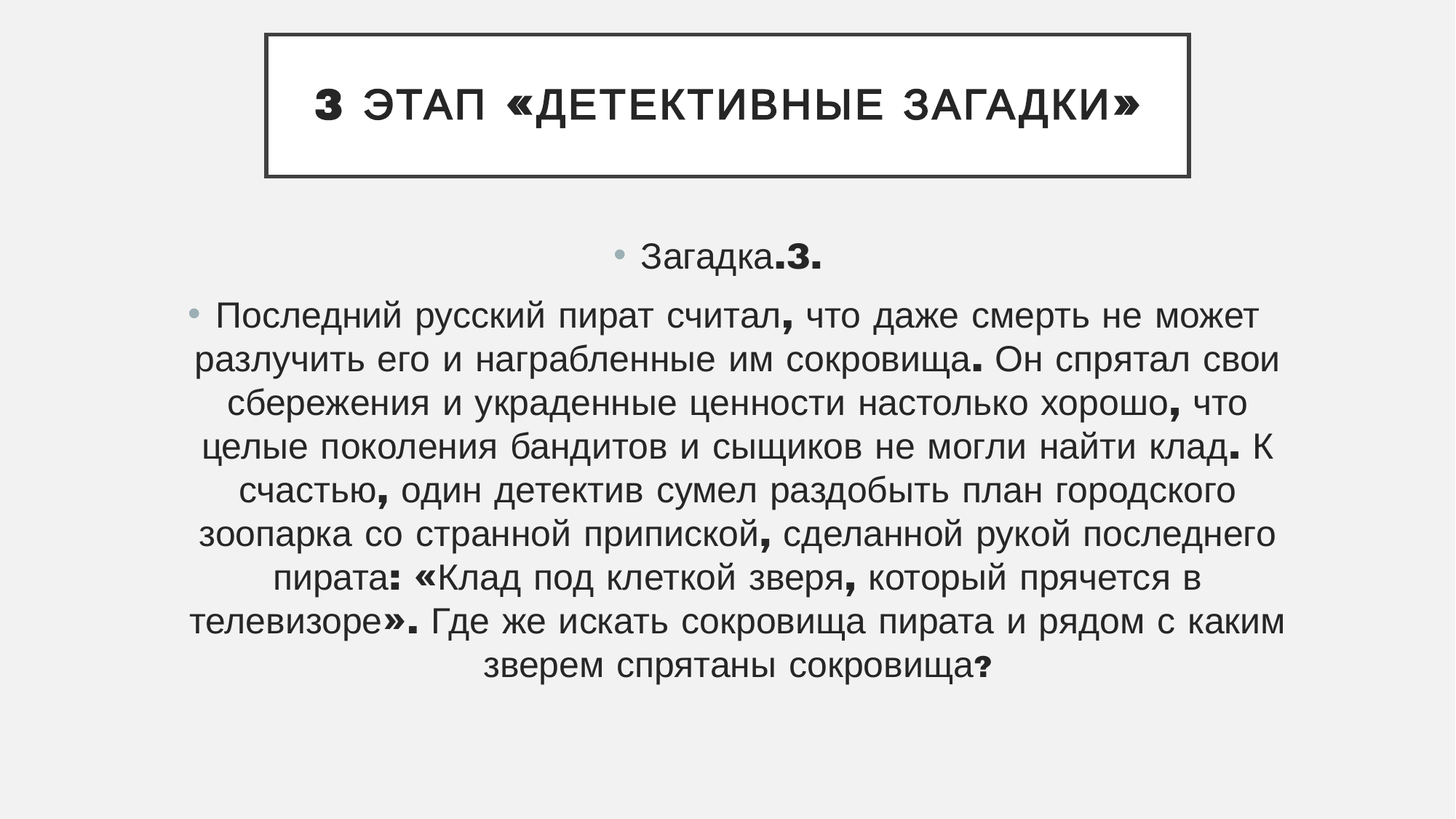

# 3 этап «Детективные загадки»
Загадка.3.
Последний русский пират считал, что даже смерть не может разлучить его и награбленные им сокровища. Он спрятал свои сбережения и украденные ценности настолько хорошо, что целые поколения бандитов и сыщиков не могли найти клад. К счастью, один детектив сумел раздобыть план городского зоопарка со странной припиской, сделанной рукой последнего пирата: «Клад под клеткой зверя, который прячется в телевизоре». Где же искать сокровища пирата и рядом с каким зверем спрятаны сокровища?